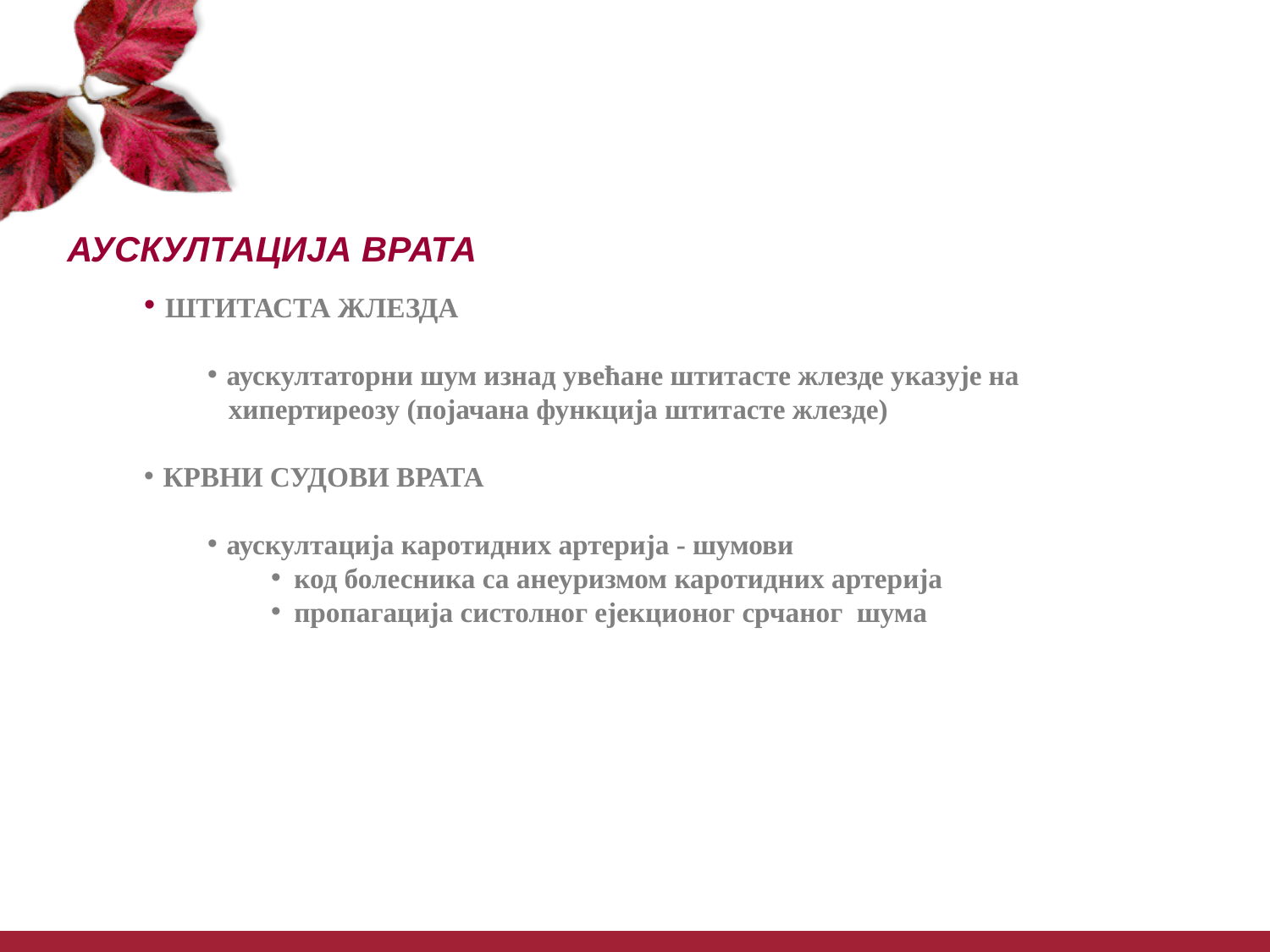

АУСКУЛТАЦИЈА ВРАТА

 ШТИТАСТА ЖЛЕЗДА

 аускултаторни шум изнад увећане штитасте жлезде указује на
   хипертиреозу (појачана функција штитасте жлезде)

 КРВНИ СУДОВИ ВРАТА

 аускултација каротидних артерија - шумови
код болесника са анеуризмом каротидних артерија
пропагација систолног ејекционог срчаног  шума